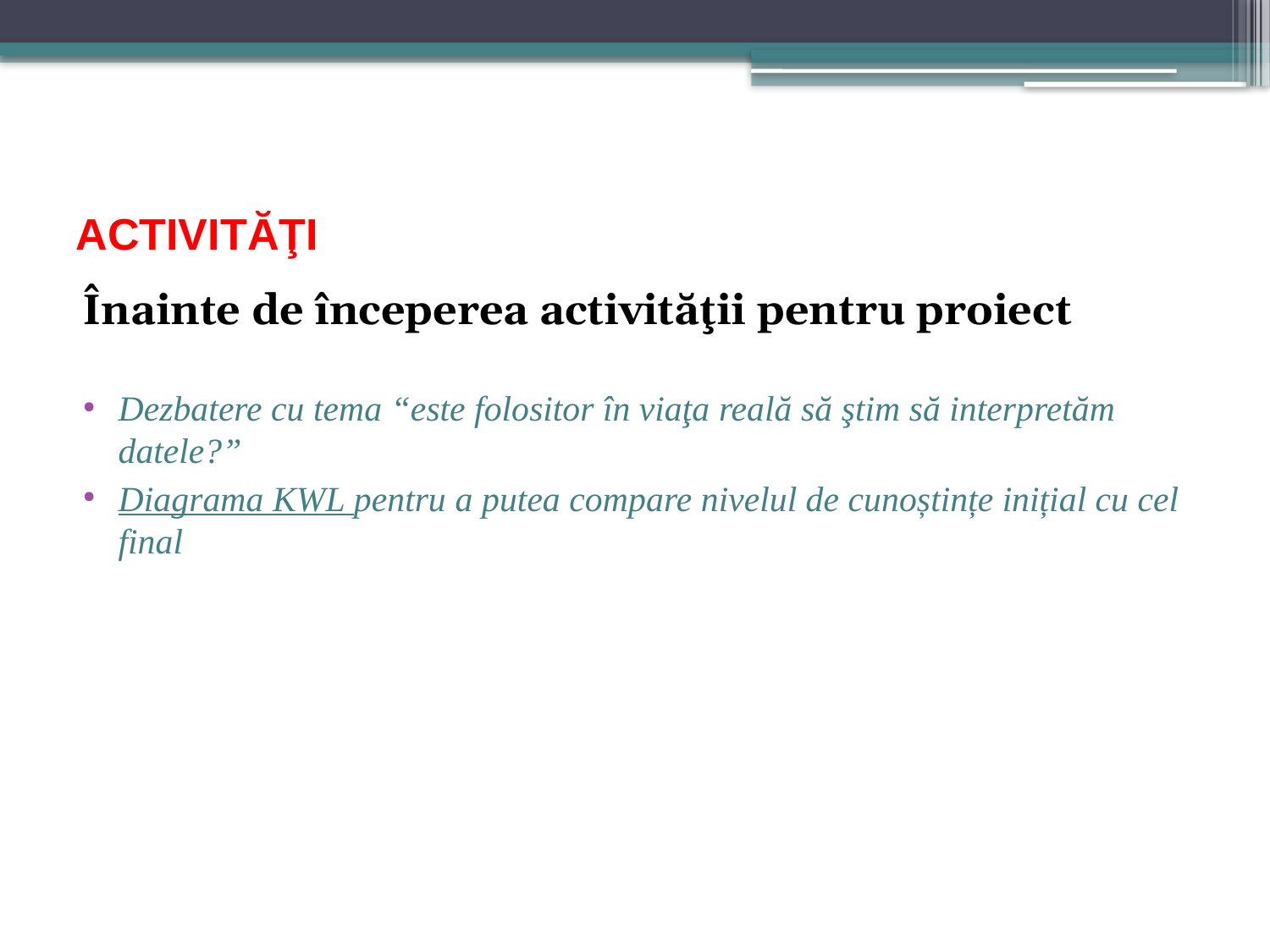

# ACTIVITĂŢI
Înainte de începerea activităţii pentru proiect

Dezbatere cu tema “este folositor în viaţa reală să ştim să interpretăm datele?”
Diagrama KWL pentru a putea compare nivelul de cunoștințe inițial cu cel final